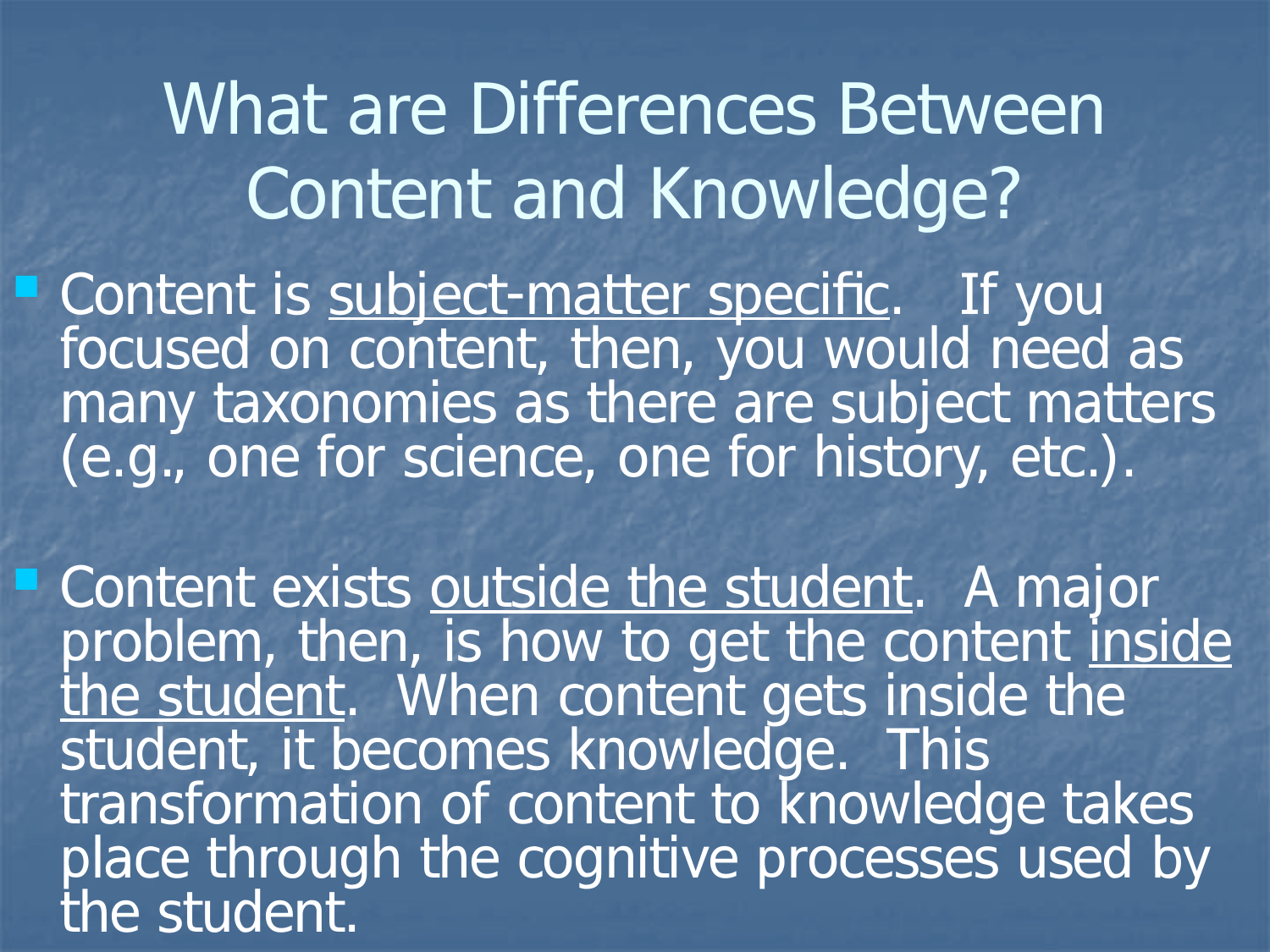

# What are Differences Between Content and Knowledge?
Content is subject-matter specific.   If you focused on content, then, you would need as many taxonomies as there are subject matters (e.g., one for science, one for history, etc.).

Content exists outside the student.  A major problem, then, is how to get the content inside the student.  When content gets inside the student, it becomes knowledge.  This transformation of content to knowledge takes place through the cognitive processes used by the student.